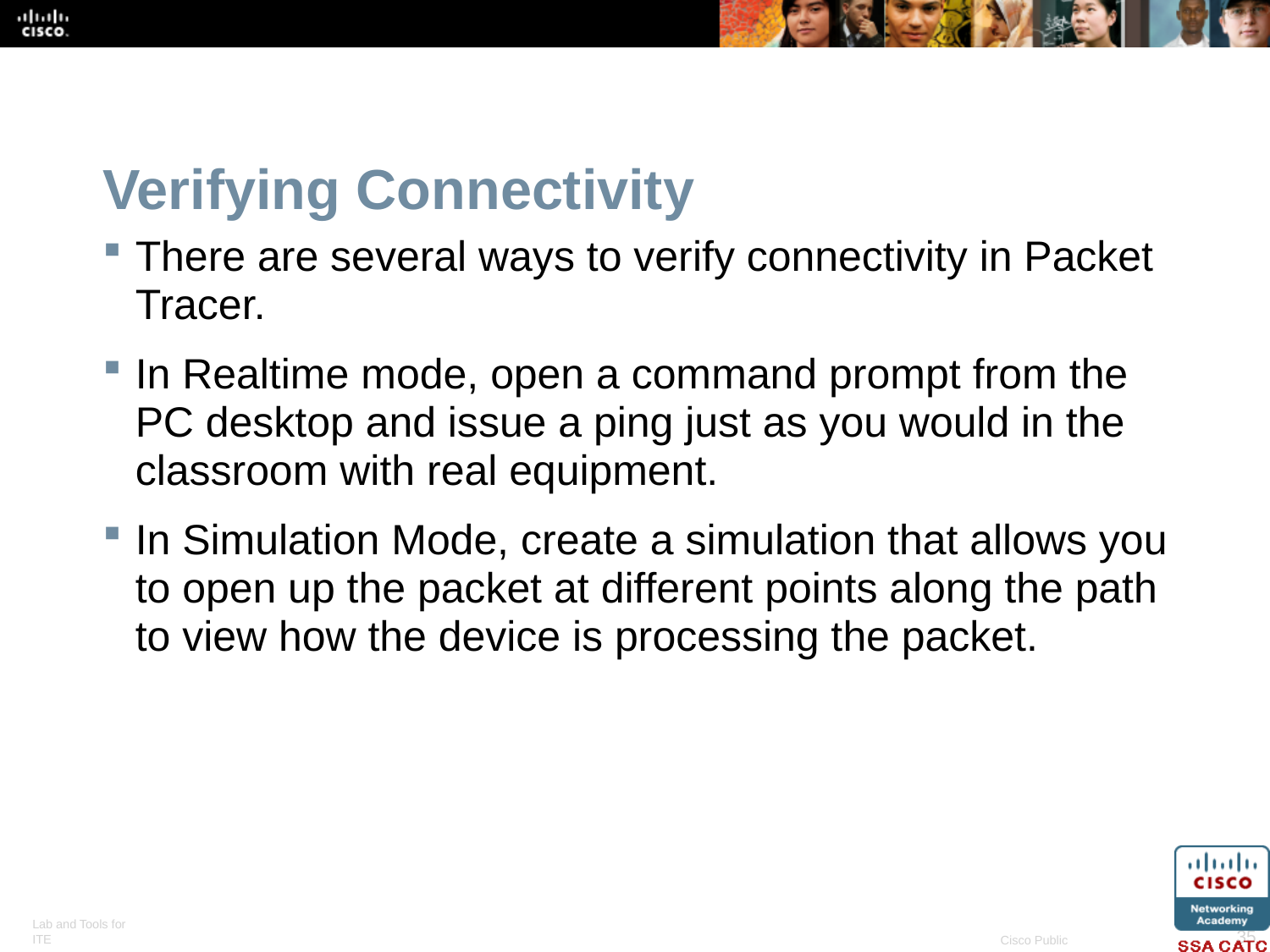

# Verifying Connectivity
There are several ways to verify connectivity in Packet Tracer.
In Realtime mode, open a command prompt from the PC desktop and issue a ping just as you would in the classroom with real equipment.
In Simulation Mode, create a simulation that allows you to open up the packet at different points along the path to view how the device is processing the packet.